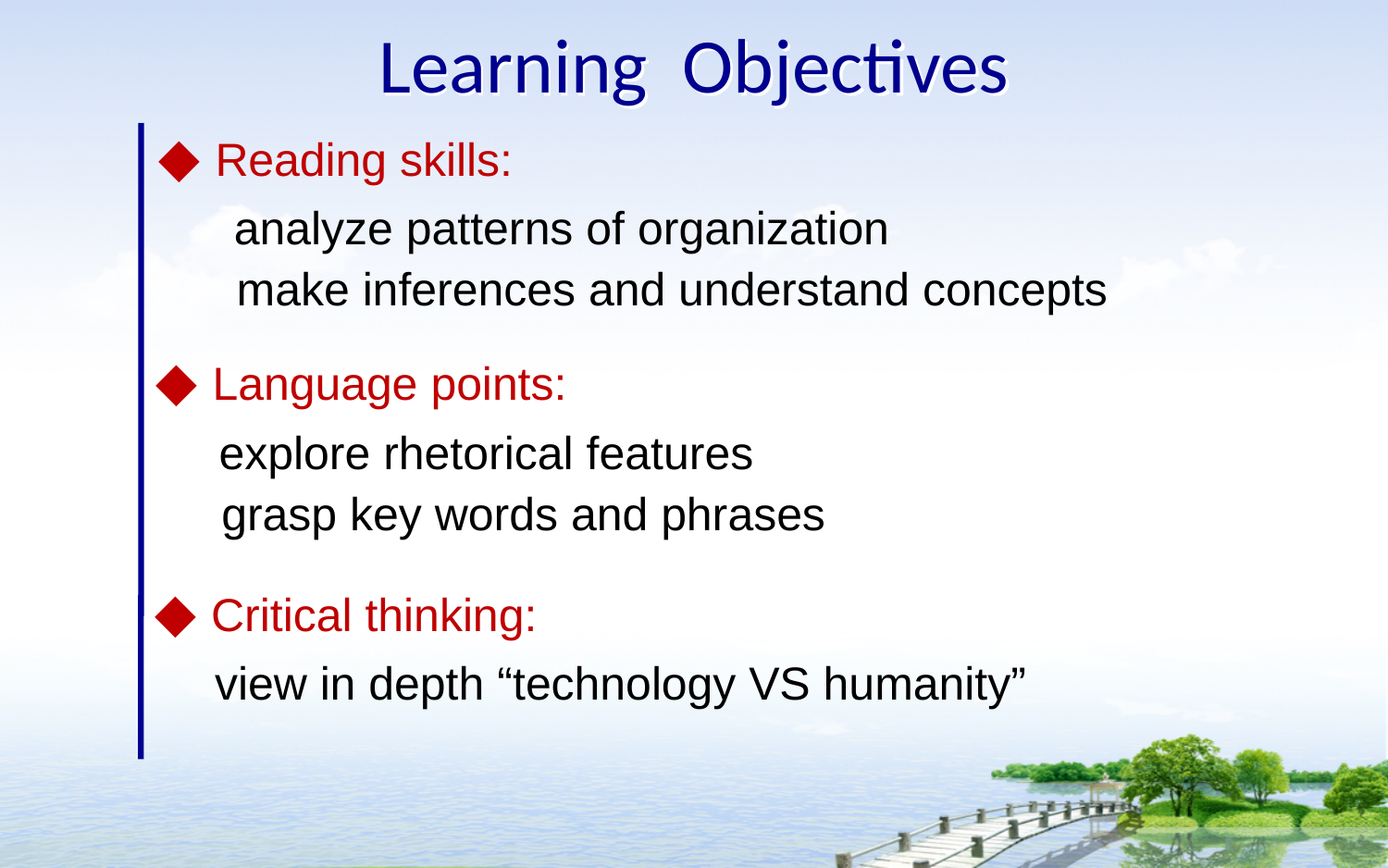

Learning  Objectives
◆ Reading skills:
     analyze patterns of organization
      make inferences and understand concepts
 ◆ Language points:
     explore rhetorical features
      grasp key words and phrases
◆ Critical thinking:
    view in depth “technology VS humanity”